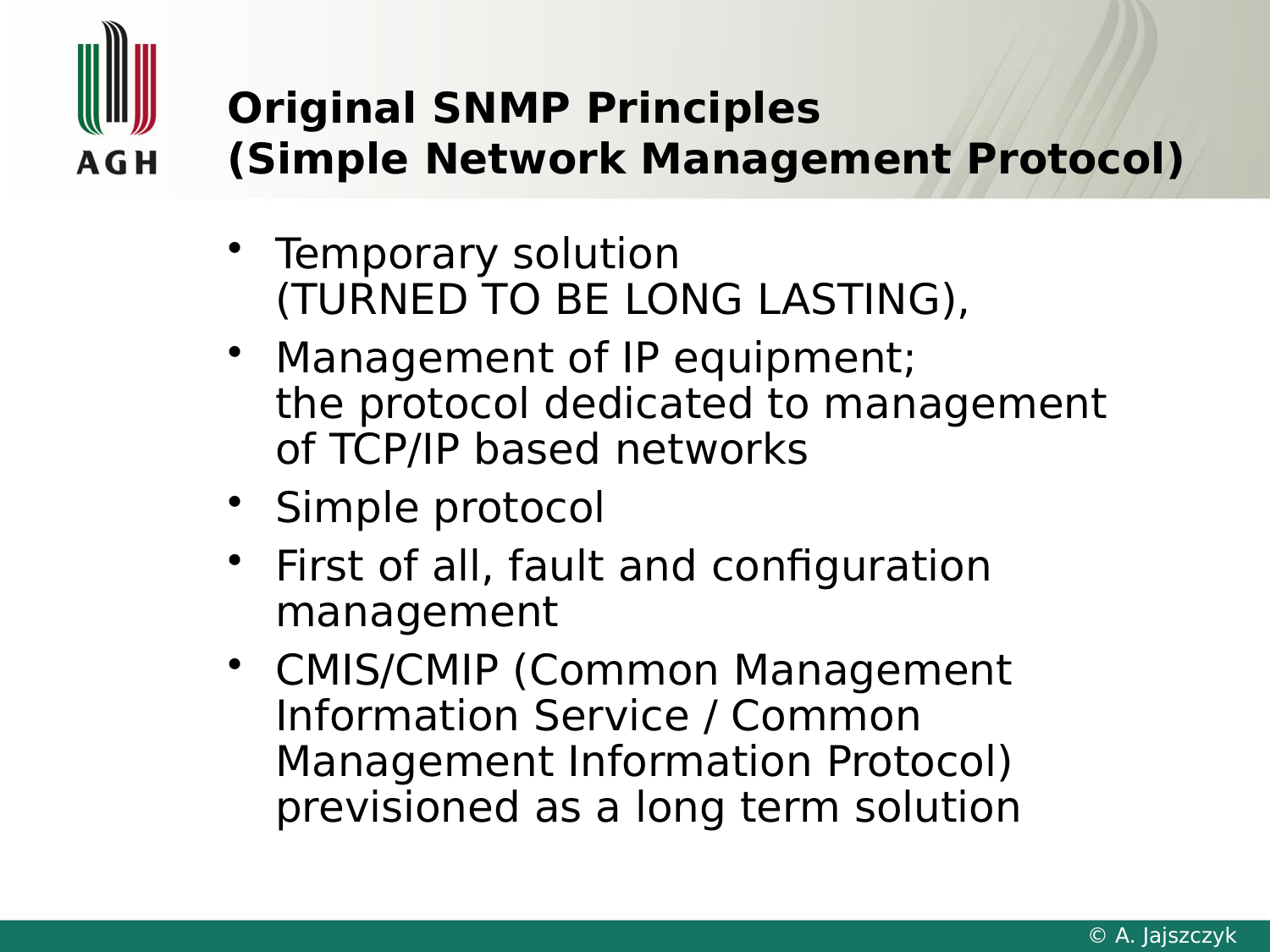

# Original SNMP Principles (Simple Network Management Protocol)
Temporary solution
(TURNED TO BE LONG LASTING),
Management of IP equipment;
the protocol dedicated to management
of TCP/IP based networks
Simple protocol
First of all, fault and configuration management
CMIS/CMIP (Common Management Information Service / Common Management Information Protocol) previsioned as a long term solution